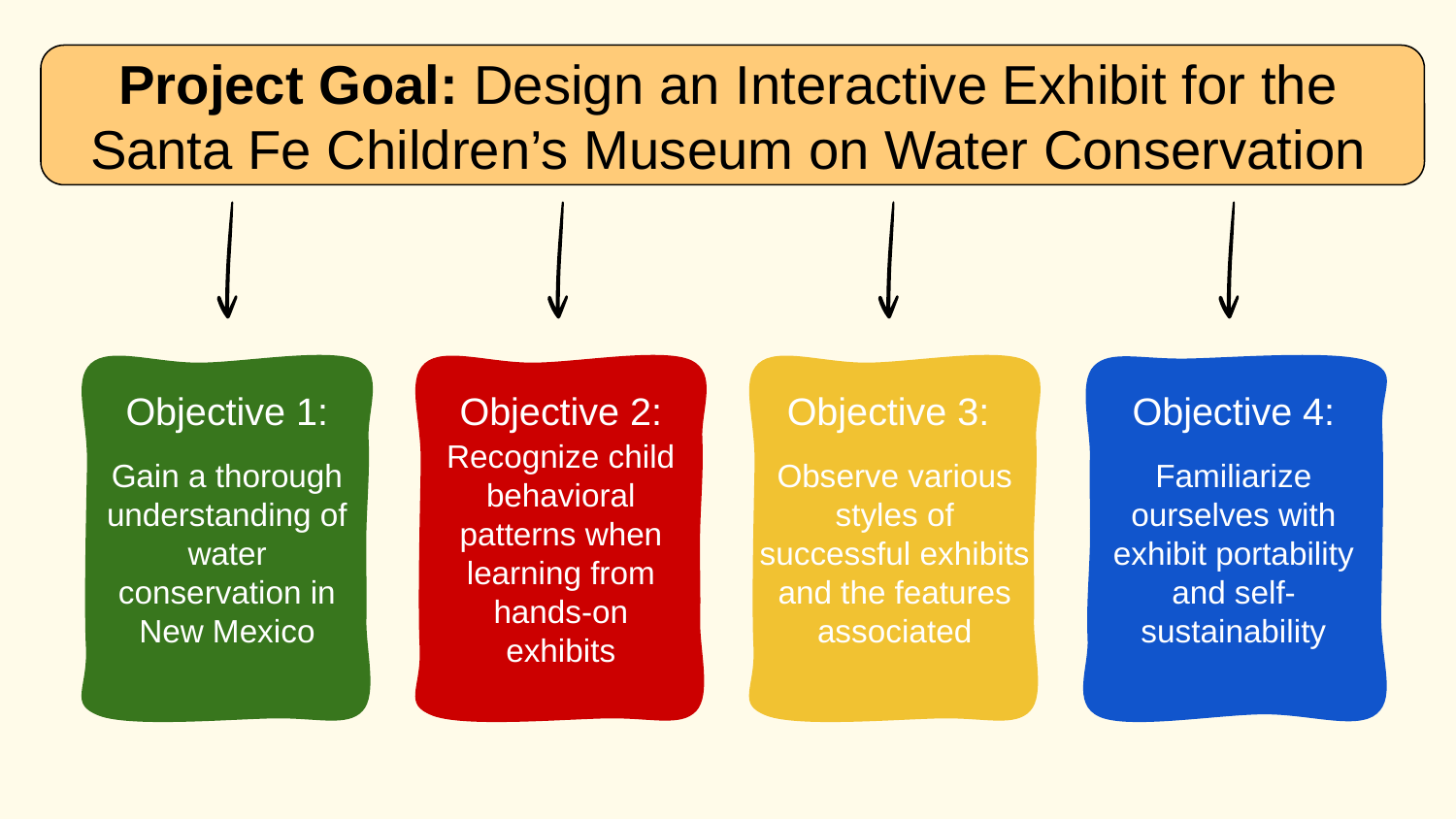

# Project Goal: Design an Interactive Exhibit for the Santa Fe Children’s Museum on Water Conservation

Objective 3:
Objective 1:
Objective 2:
Objective 4:
Observe various styles of successful exhibits and the features associated
Familiarize ourselves with exhibit portability and self-sustainability
Gain a thorough understanding of water conservation in New Mexico
Recognize child behavioral patterns when learning from hands-on exhibits